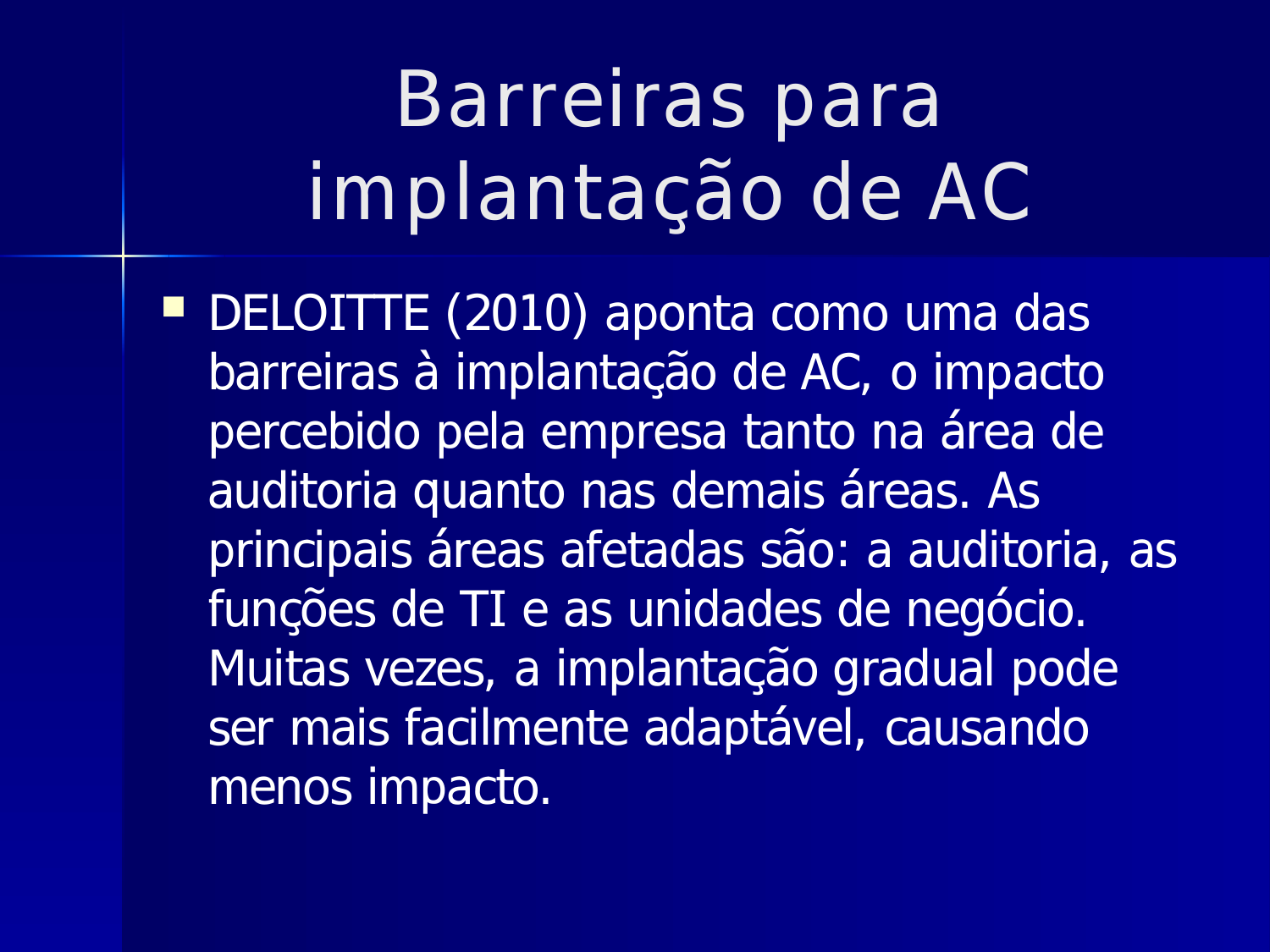

# Barreiras para implantação de AC
DELOITTE (2010) aponta como uma das barreiras à implantação de AC, o impacto percebido pela empresa tanto na área de auditoria quanto nas demais áreas. As principais áreas afetadas são: a auditoria, as funções de TI e as unidades de negócio. Muitas vezes, a implantação gradual pode ser mais facilmente adaptável, causando menos impacto.